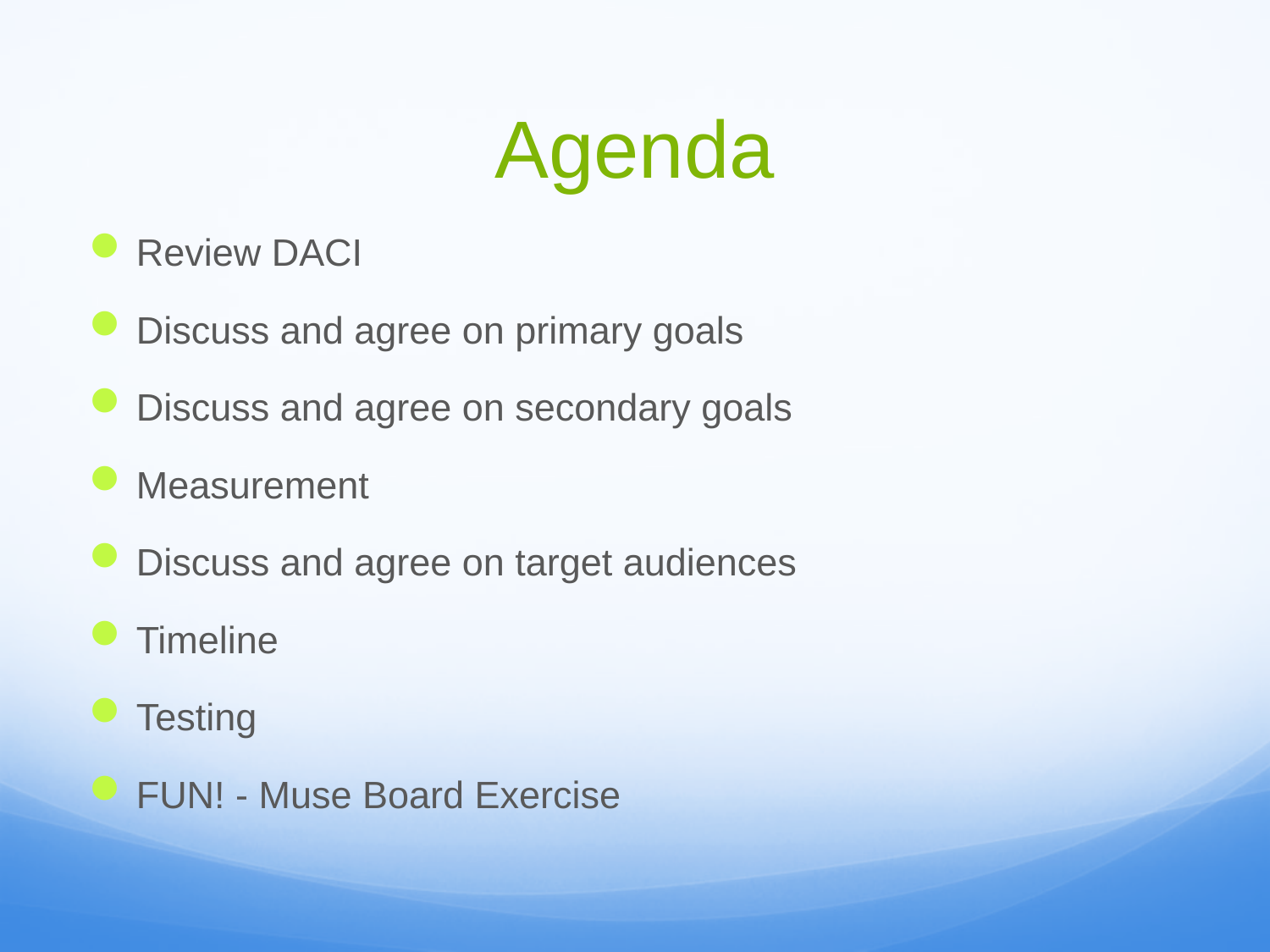

# Agenda
Review DACI
Discuss and agree on primary goals
Discuss and agree on secondary goals
Measurement
Discuss and agree on target audiences
Timeline
Testing
FUN! - Muse Board Exercise